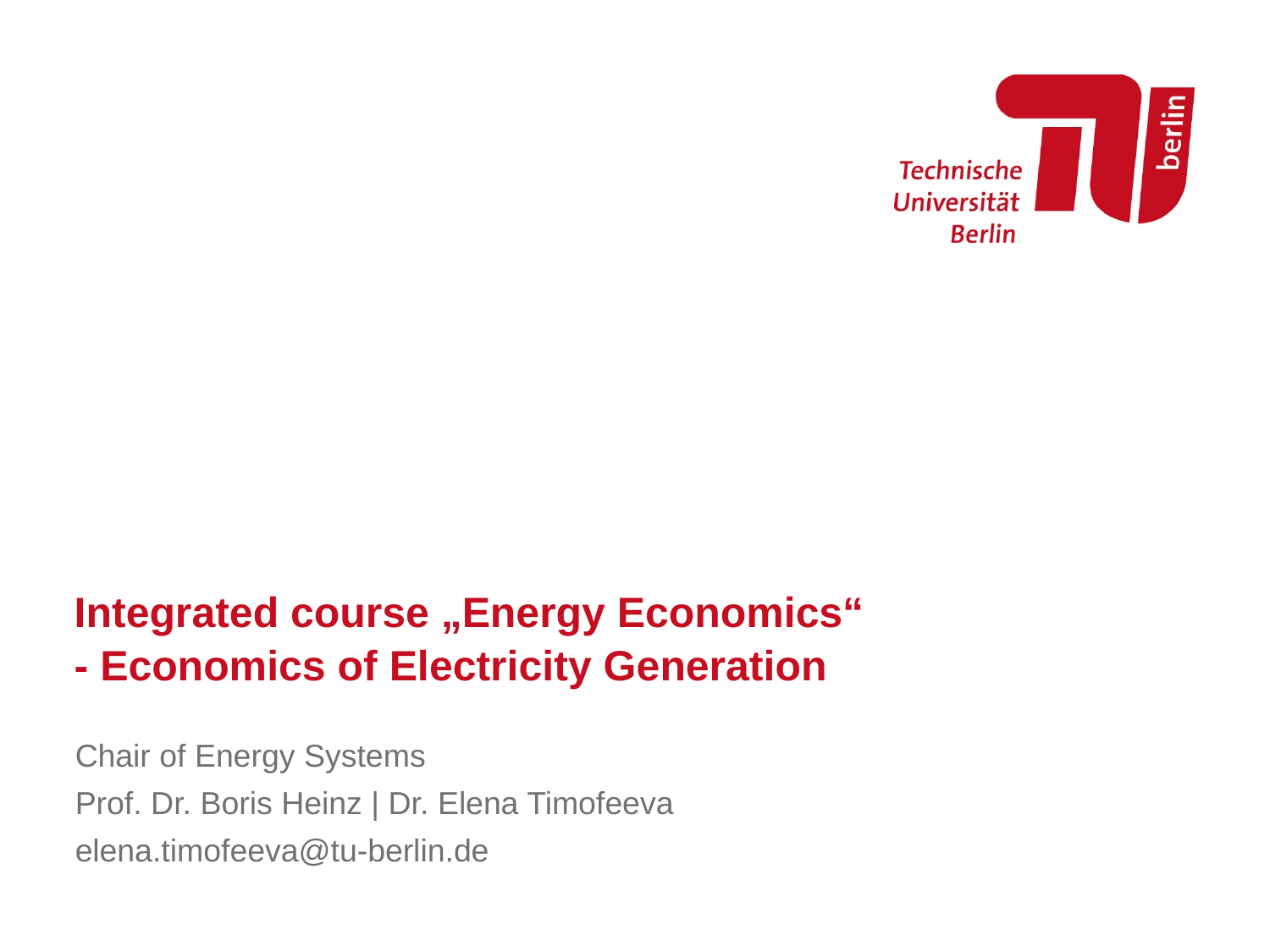

# Integrated course „Energy Economics“ - Economics of Electricity Generation
Chair of Energy Systems
Prof. Dr. Boris Heinz | Dr. Elena Timofeeva
elena.timofeeva@tu-berlin.de